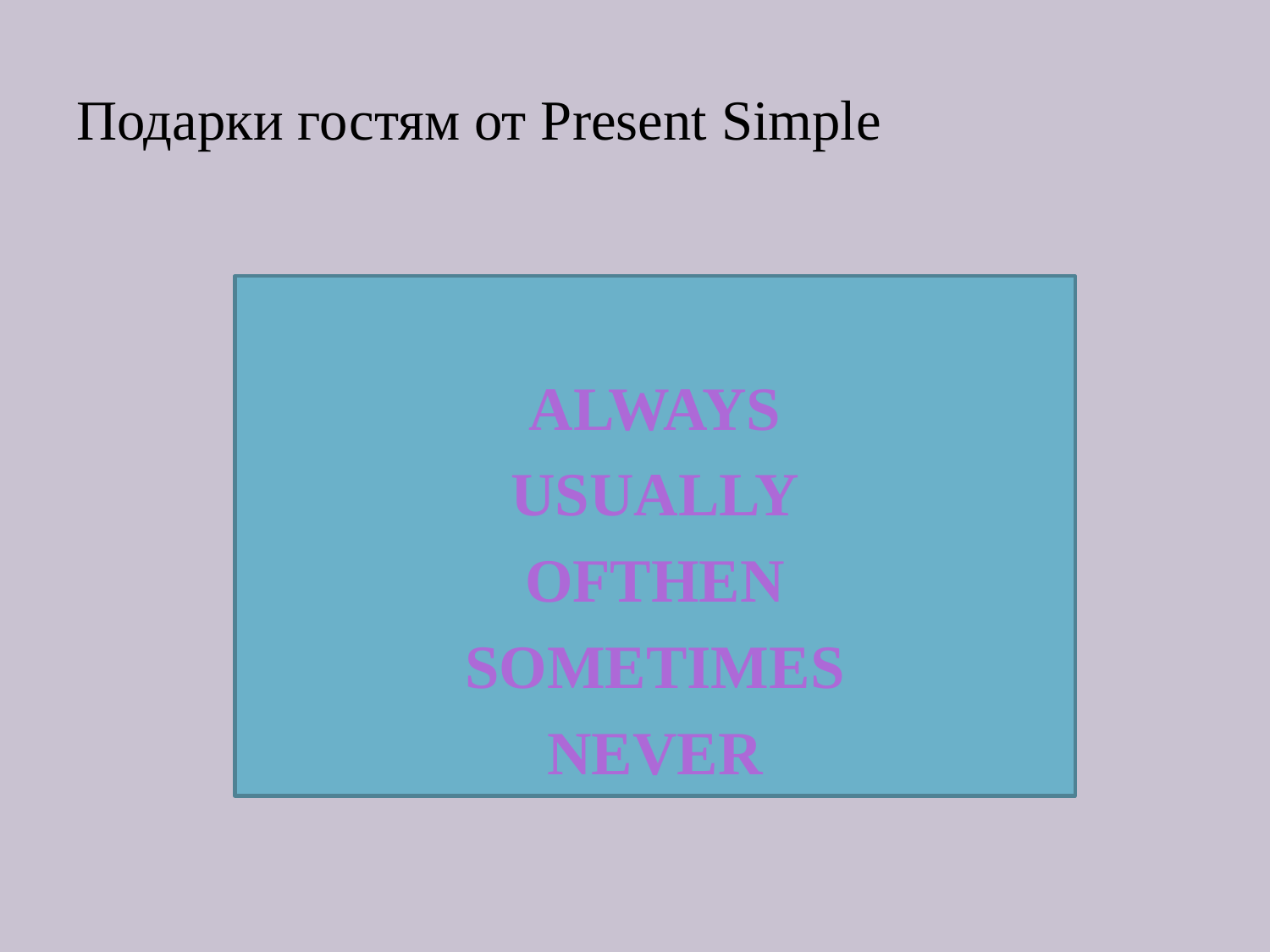

# Подарки гостям от Present Simple

ALWAYS
USUALLY
OFTHEN
SOMETIMES
NEVER